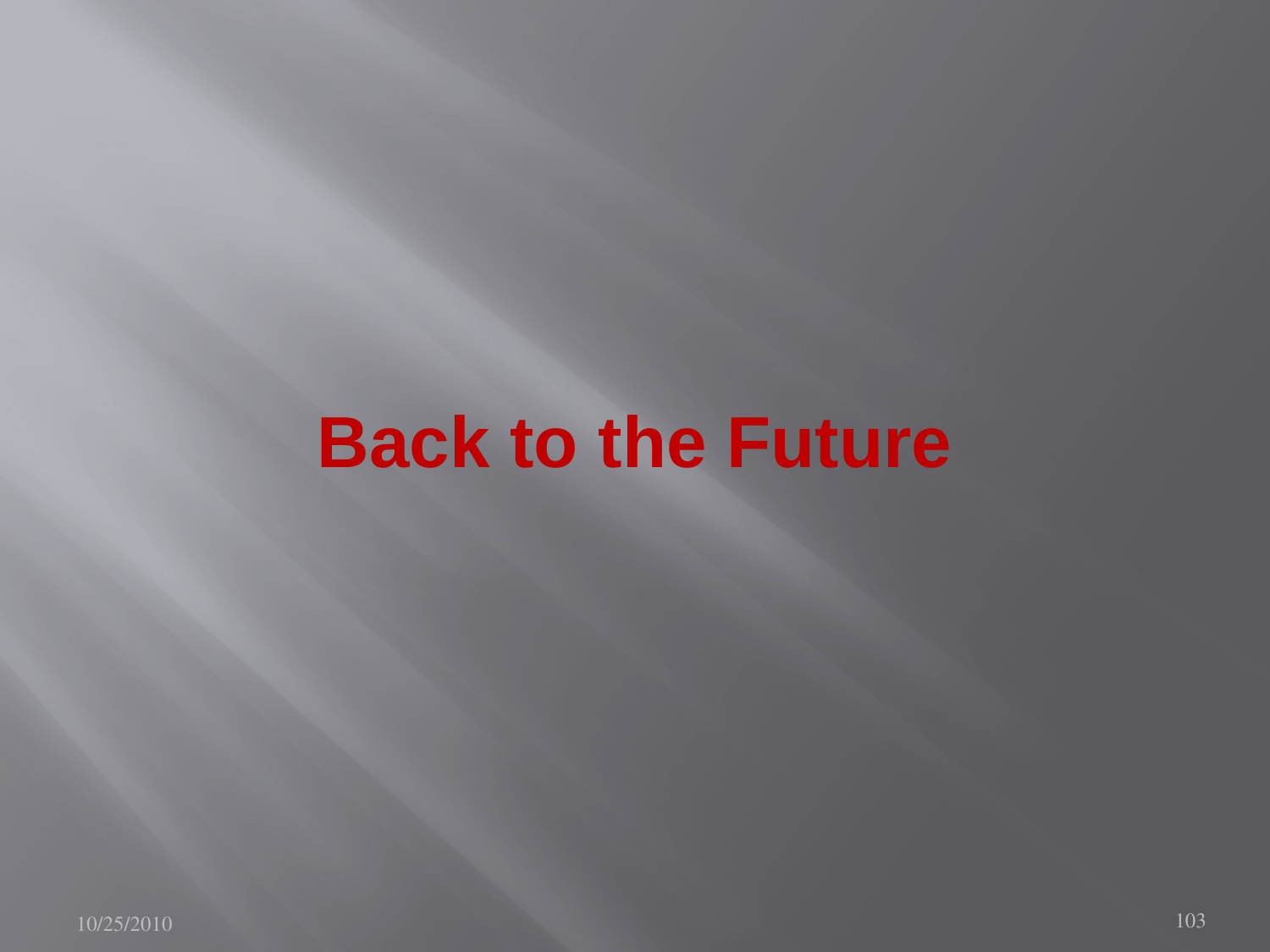

# Back to the Future
10/25/2010
103